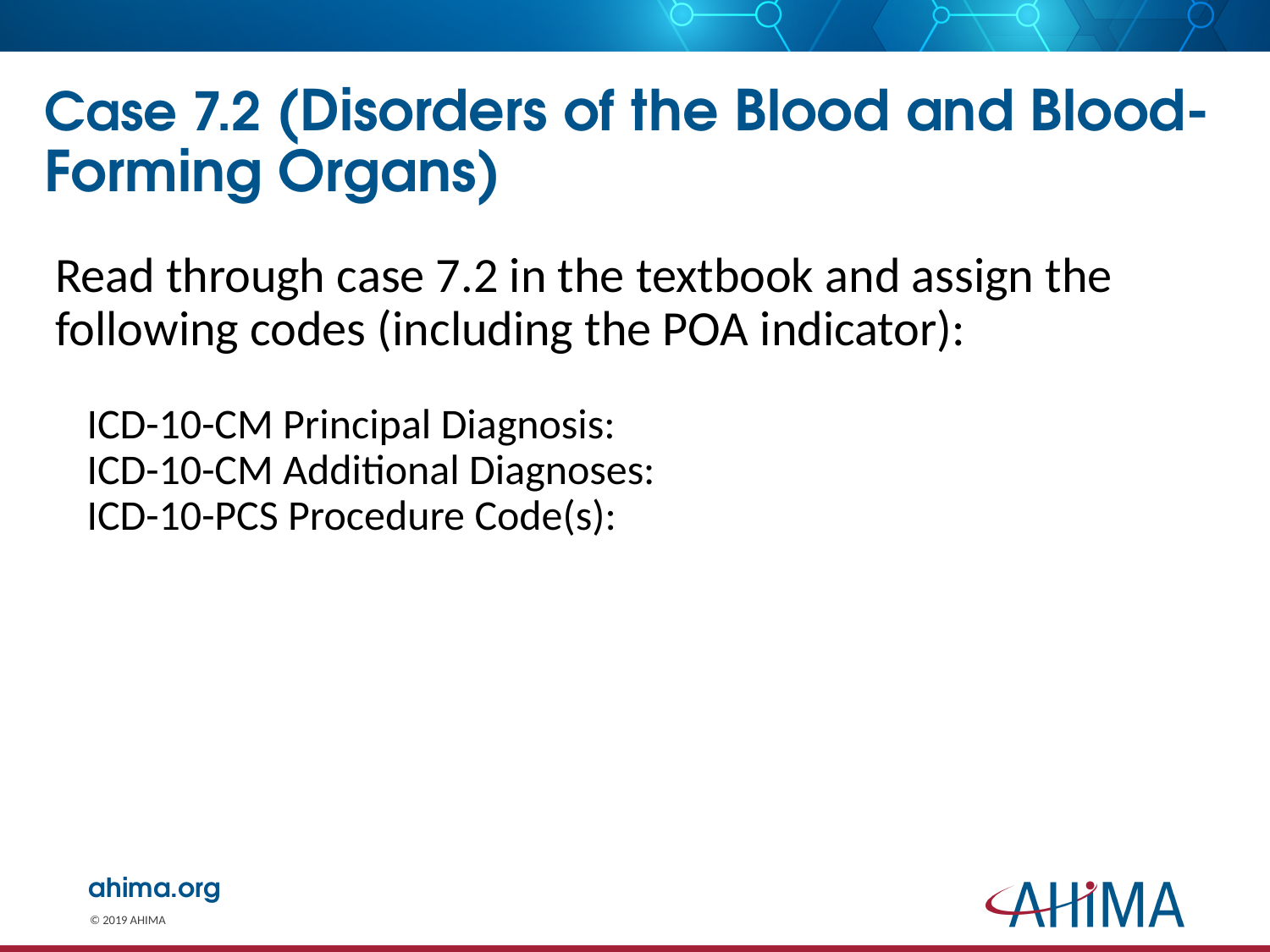

# Case 7.2 (Disorders of the Blood and Blood-Forming Organs)
Read through case 7.2 in the textbook and assign the following codes (including the POA indicator):

ICD-10-CM Principal Diagnosis:
ICD-10-CM Additional Diagnoses:
ICD-10-PCS Procedure Code(s):